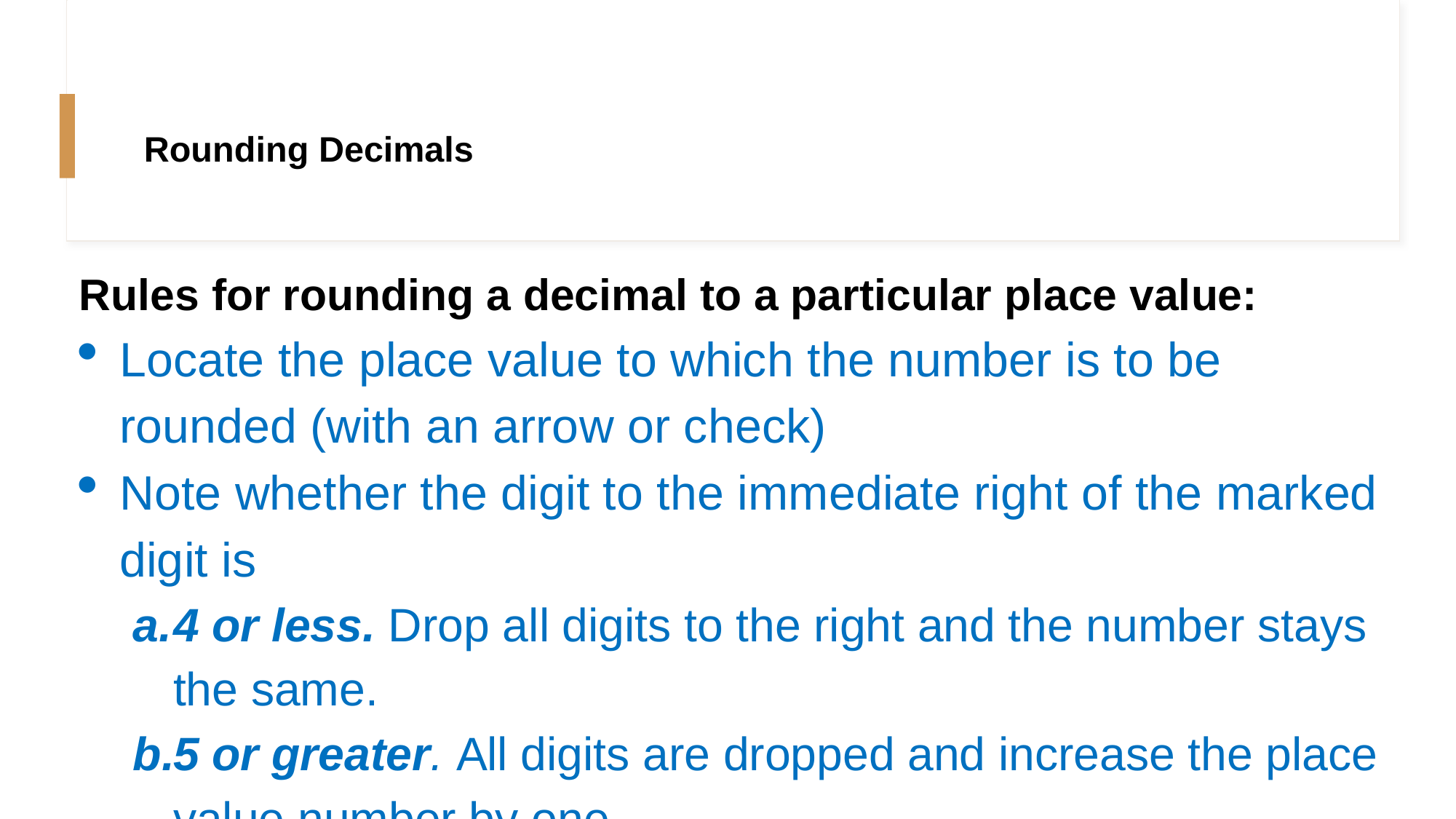

# Rounding Decimals
Rules for rounding a decimal to a particular place value:
Locate the place value to which the number is to be rounded (with an arrow or check)
Note whether the digit to the immediate right of the marked digit is
4 or less. Drop all digits to the right and the number stays the same.
5 or greater. All digits are dropped and increase the place value number by one.